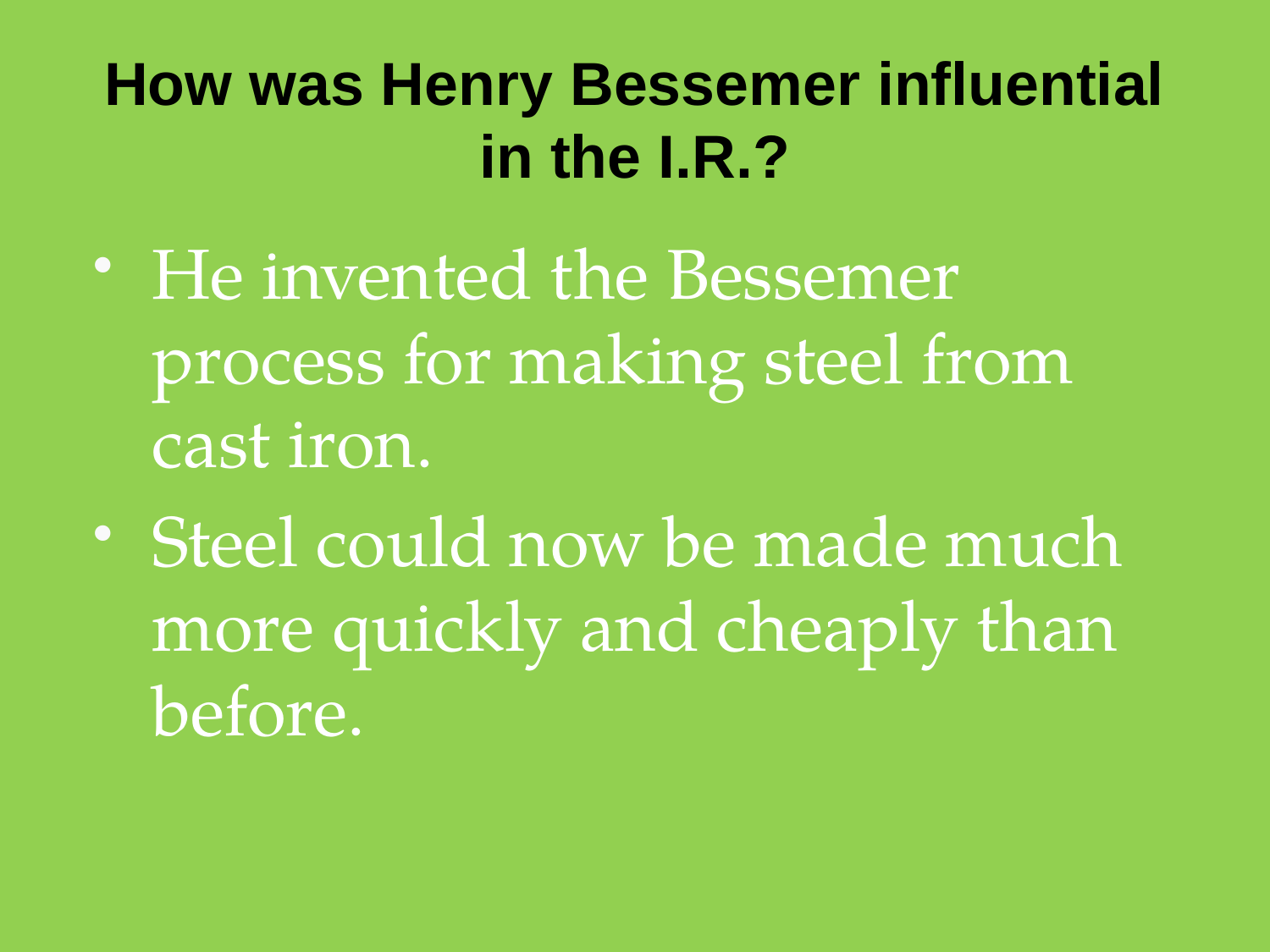

# How was Henry Bessemer influential in the I.R.?
He invented the Bessemer process for making steel from cast iron.
Steel could now be made much more quickly and cheaply than before.